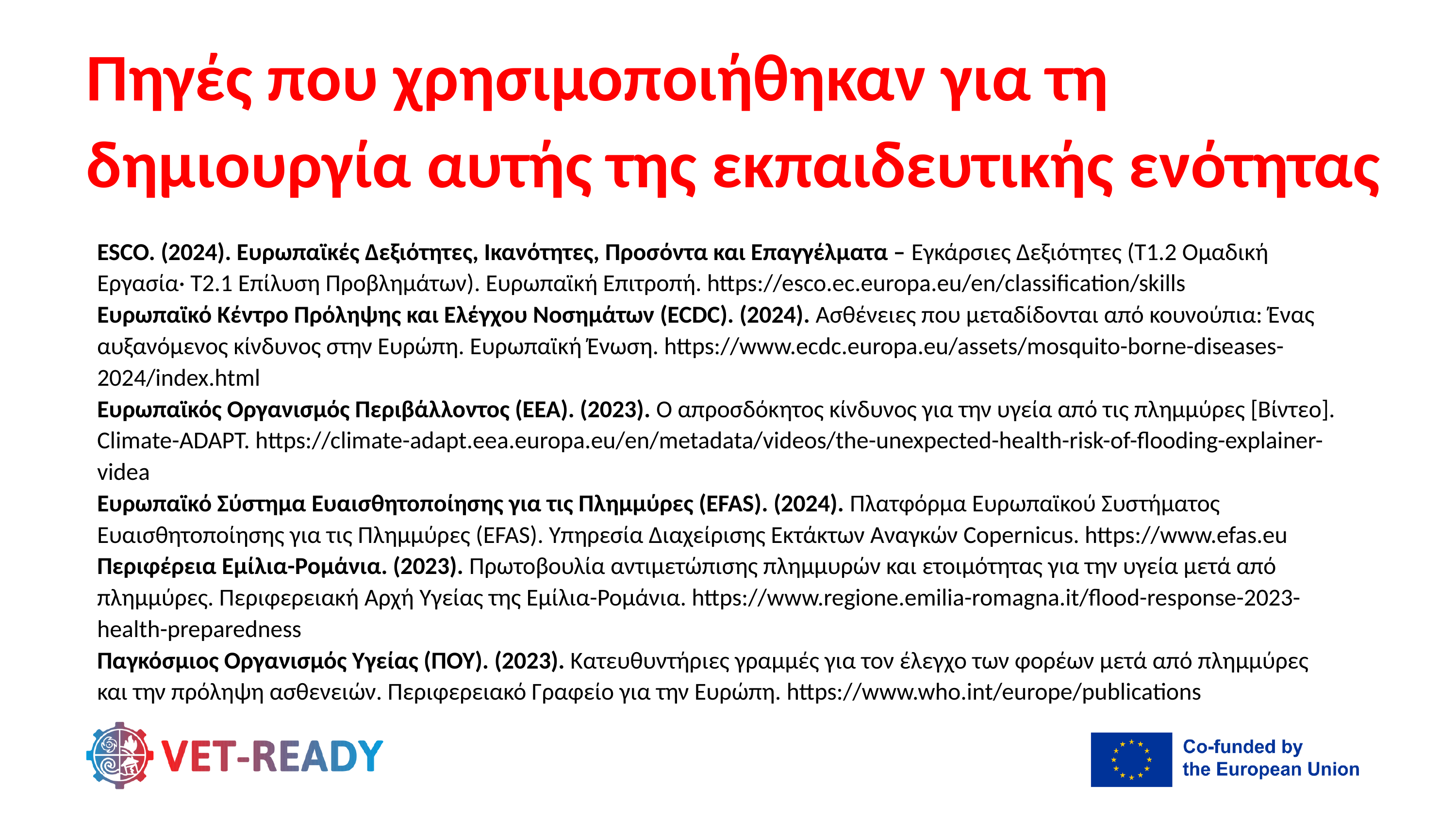

Πηγές που χρησιμοποιήθηκαν για τη δημιουργία αυτής της εκπαιδευτικής ενότητας
ESCO. (2024). Ευρωπαϊκές Δεξιότητες, Ικανότητες, Προσόντα και Επαγγέλματα – Εγκάρσιες Δεξιότητες (T1.2 Ομαδική Εργασία· T2.1 Επίλυση Προβλημάτων). Ευρωπαϊκή Επιτροπή. https://esco.ec.europa.eu/en/classification/skills
Ευρωπαϊκό Κέντρο Πρόληψης και Ελέγχου Νοσημάτων (ECDC). (2024). Ασθένειες που μεταδίδονται από κουνούπια: Ένας αυξανόμενος κίνδυνος στην Ευρώπη. Ευρωπαϊκή Ένωση. https://www.ecdc.europa.eu/assets/mosquito-borne-diseases-2024/index.html
Ευρωπαϊκός Οργανισμός Περιβάλλοντος (EEA). (2023). Ο απροσδόκητος κίνδυνος για την υγεία από τις πλημμύρες [Βίντεο]. Climate-ADAPT. https://climate-adapt.eea.europa.eu/en/metadata/videos/the-unexpected-health-risk-of-flooding-explainer-videa
Ευρωπαϊκό Σύστημα Ευαισθητοποίησης για τις Πλημμύρες (EFAS). (2024). Πλατφόρμα Ευρωπαϊκού Συστήματος Ευαισθητοποίησης για τις Πλημμύρες (EFAS). Υπηρεσία Διαχείρισης Εκτάκτων Αναγκών Copernicus. https://www.efas.eu
Περιφέρεια Εμίλια-Ρομάνια. (2023). Πρωτοβουλία αντιμετώπισης πλημμυρών και ετοιμότητας για την υγεία μετά από πλημμύρες. Περιφερειακή Αρχή Υγείας της Εμίλια-Ρομάνια. https://www.regione.emilia-romagna.it/flood-response-2023-health-preparedness
Παγκόσμιος Οργανισμός Υγείας (ΠΟΥ). (2023). Κατευθυντήριες γραμμές για τον έλεγχο των φορέων μετά από πλημμύρες και την πρόληψη ασθενειών. Περιφερειακό Γραφείο για την Ευρώπη. https://www.who.int/europe/publications